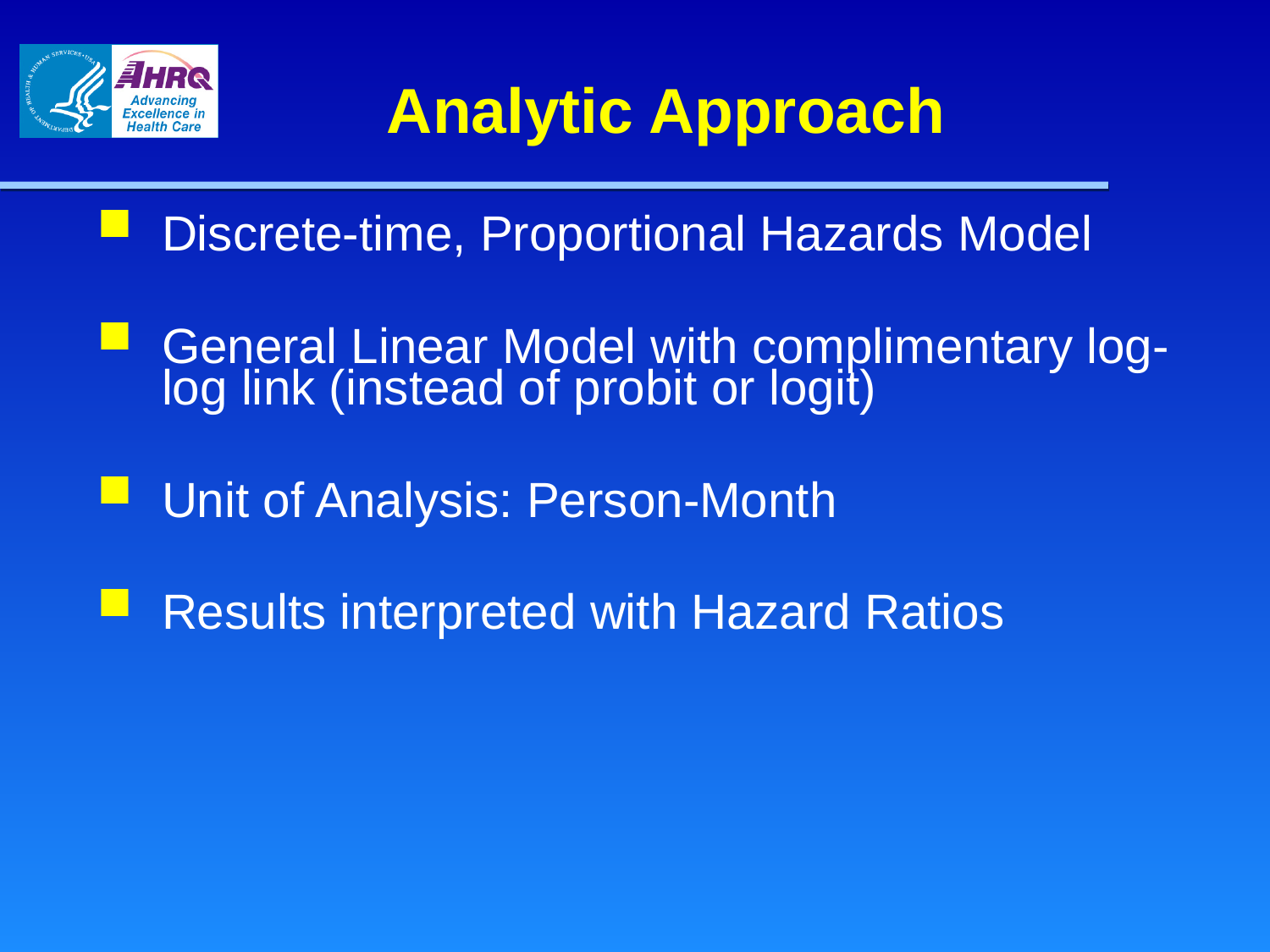

# Analytic Approach
Discrete-time, Proportional Hazards Model

General Linear Model with complimentary log-log link (instead of probit or logit)

Unit of Analysis: Person-Month

Results interpreted with Hazard Ratios